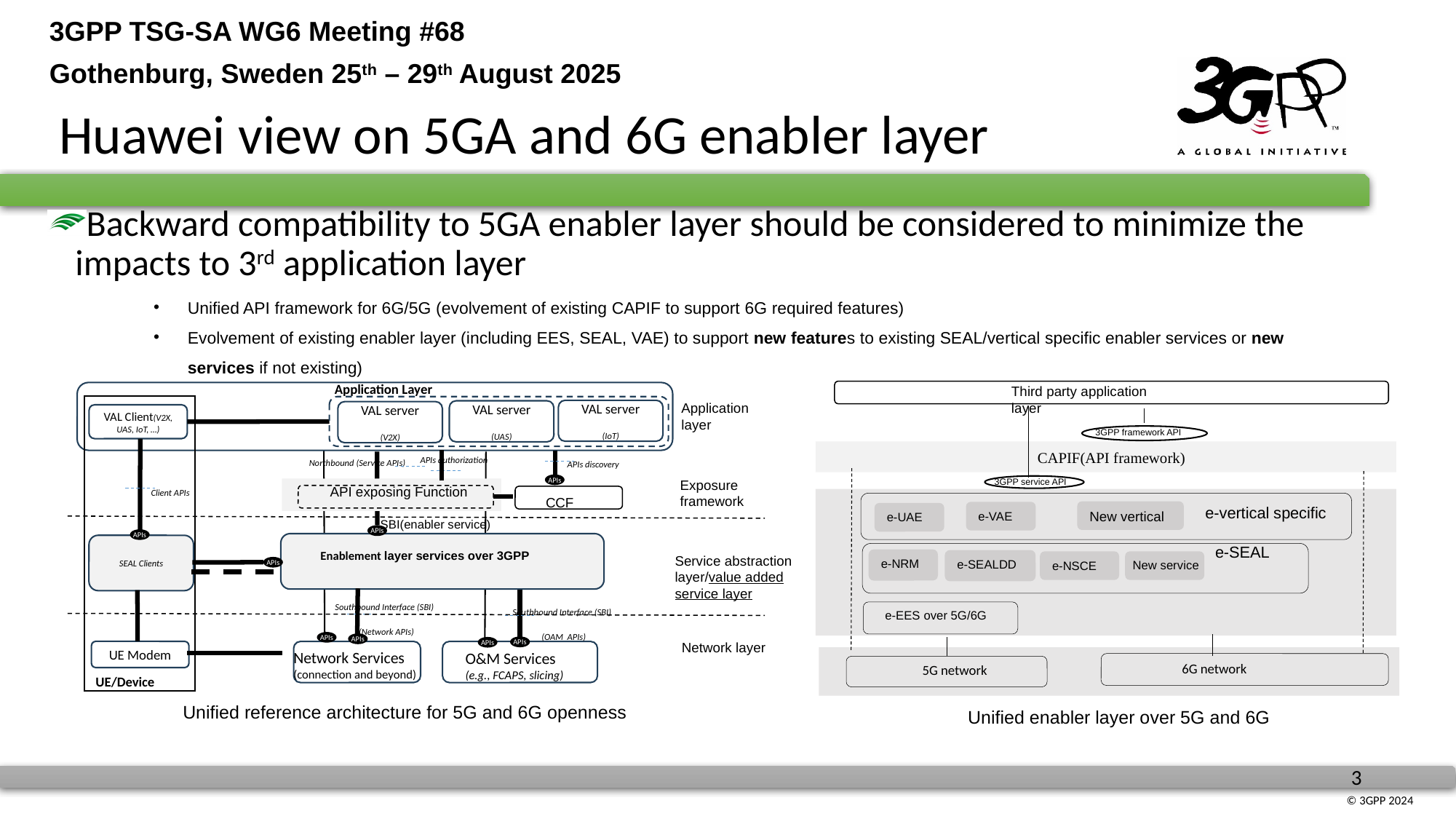

# Huawei view on 5GA and 6G enabler layer
Backward compatibility to 5GA enabler layer should be considered to minimize the impacts to 3rd application layer
Unified API framework for 6G/5G (evolvement of existing CAPIF to support 6G required features)
Evolvement of existing enabler layer (including EES, SEAL, VAE) to support new features to existing SEAL/vertical specific enabler services or new services if not existing)

Application Layer

Application layer

VAL server
(IoT)
VAL server
(UAS)
VAL server
(V2X)
VAL Client(V2X, UAS, IoT, …)
Northbound (Service APIs)
APIs discovery
Exposure framework
APIs
Client APIs

CCF
APIs
APIs

SEAL Clients
Enablement layer services over 3GPP
Service abstraction layer/value added service layer
APIs
Southbound Interface (SBI)
(Network APIs)
APIs
APIs
Network layer
APIs
APIs
UE Modem

UE/Device

Third party application layer

          CAPIF(API framework)
APIs
3GPP service API

5G network

 6G network

APIs
3GPP framework API

e-vertical specific
New vertical
e-VAE
e-UAE
e-SEAL

e-NRM

e-SEALDD

e-NSCE

New service
e-EES over 5G/6G
Unified enabler layer over 5G and 6G
APIs authorization
API exposing Function
SBI(enabler service)
Southbound Interface (SBI)
(OAM  APIs)
Network Services
(connection and beyond)
O&M Services
(e.g., FCAPS, slicing)
Unified reference architecture for 5G and 6G openness